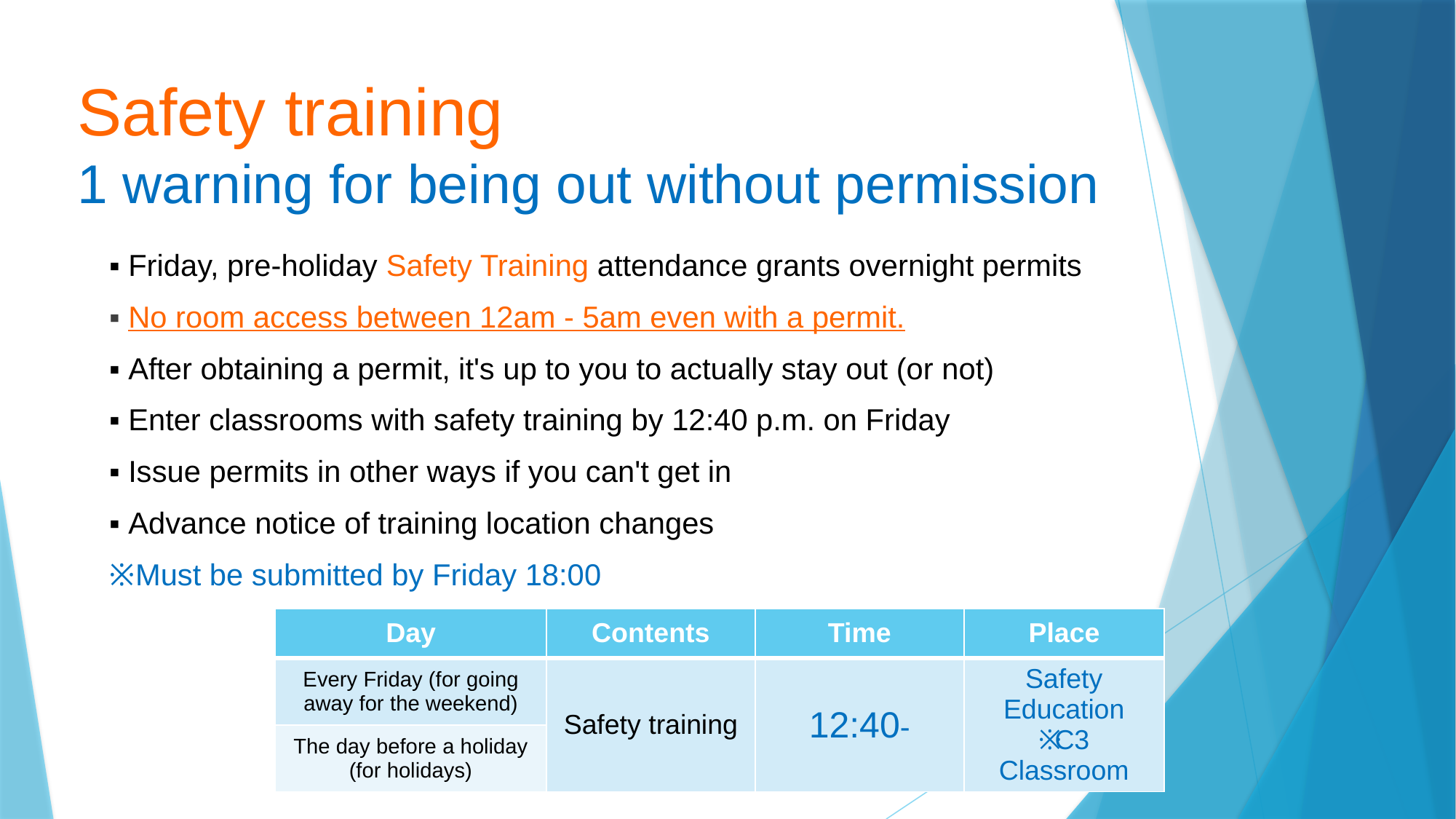

Safety training
1 warning for being out without permission
▪ Friday, pre-holiday Safety Training attendance grants overnight permits
▪ No room access between 12am - 5am even with a permit.
▪ After obtaining a permit, it's up to you to actually stay out (or not)
▪ Enter classrooms with safety training by 12:40 p.m. on Friday
▪ Issue permits in other ways if you can't get in
▪ Advance notice of training location changes
※ Must be submitted by Friday 18:00

| Day | Contents | Time | Place |
| --- | --- | --- | --- |
| Every Friday (for going away for the weekend) | Safety training | 12:40- | Safety Education ※C3 Classroom |
| The day before a holiday (for holidays) |  |  |  |